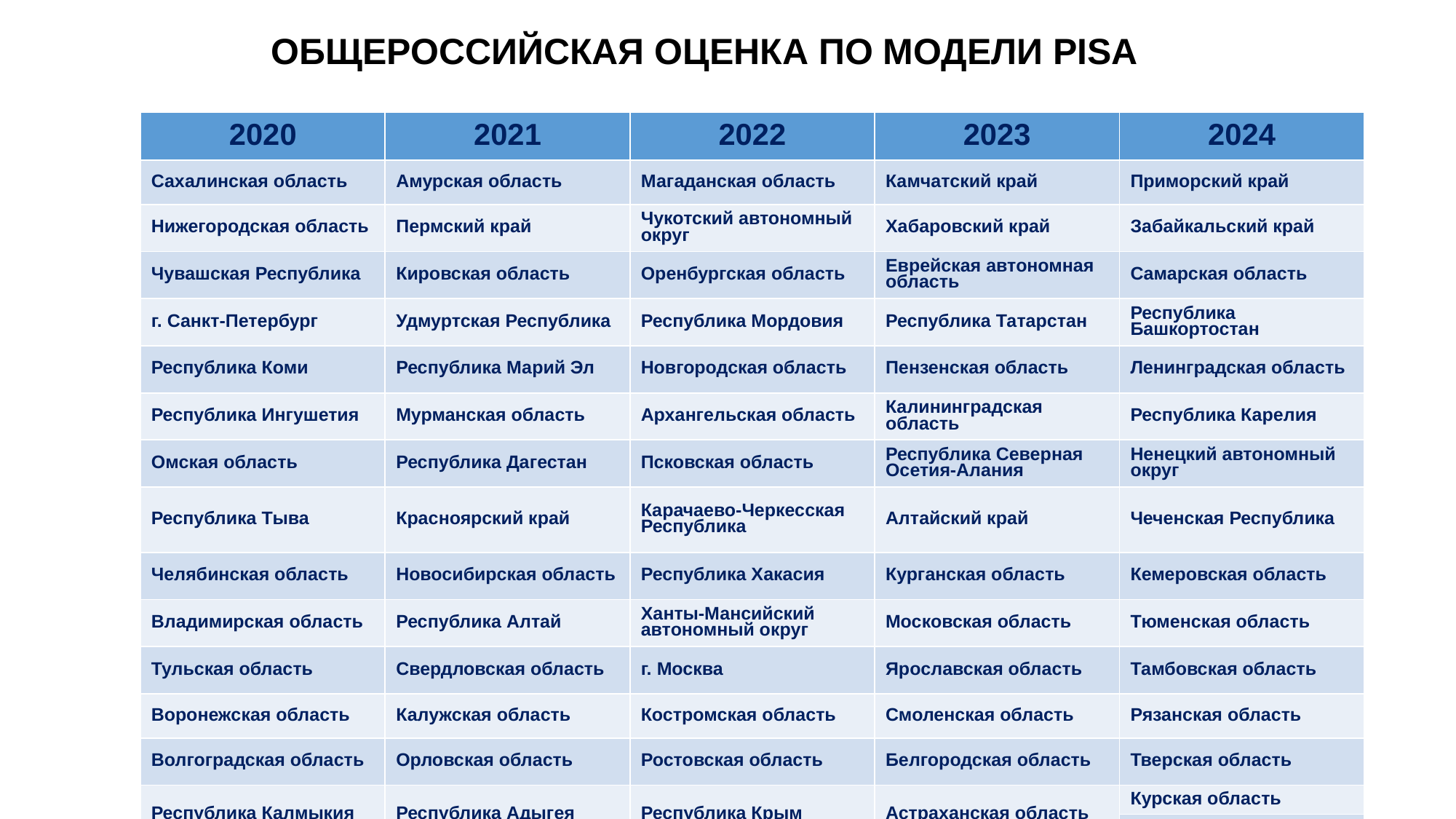

Общероссийская оценка по модели PISA
| 2020 | 2021 | 2022 | 2023 | 2024 |
| --- | --- | --- | --- | --- |
| Сахалинская область | Амурская область | Магаданская область | Камчатский край | Приморский край |
| Нижегородская область | Пермский край | Чукотский автономный округ | Хабаровский край | Забайкальский край |
| Чувашская Республика | Кировская область | Оренбургская область | Еврейская автономная область | Самарская область |
| г. Санкт-Петербург | Удмуртская Республика | Республика Мордовия | Республика Татарстан | Республика Башкортостан |
| Республика Коми | Республика Марий Эл | Новгородская область | Пензенская область | Ленинградская область |
| Республика Ингушетия | Мурманская область | Архангельская область | Калининградская область | Республика Карелия |
| Омская область | Республика Дагестан | Псковская область | Республика Северная Осетия-Алания | Ненецкий автономный округ |
| Республика Тыва | Красноярский край | Карачаево-Черкесская Республика | Алтайский край | Чеченская Республика |
| Челябинская область | Новосибирская область | Республика Хакасия | Курганская область | Кемеровская область |
| Владимирская область | Республика Алтай | Ханты-Мансийский автономный округ | Московская область | Тюменская область |
| Тульская область | Свердловская область | г. Москва | Ярославская область | Тамбовская область |
| Воронежская область | Калужская область | Костромская область | Смоленская область | Рязанская область |
| Волгоградская область | Орловская область | Ростовская область | Белгородская область | Тверская область |
| Республика Калмыкия | Республика Адыгея | Республика Крым | Астраханская область | Курская область |
|  |  |  |  | г. Севастополь |
9
© АО «Издательство «Просвещение», 2019